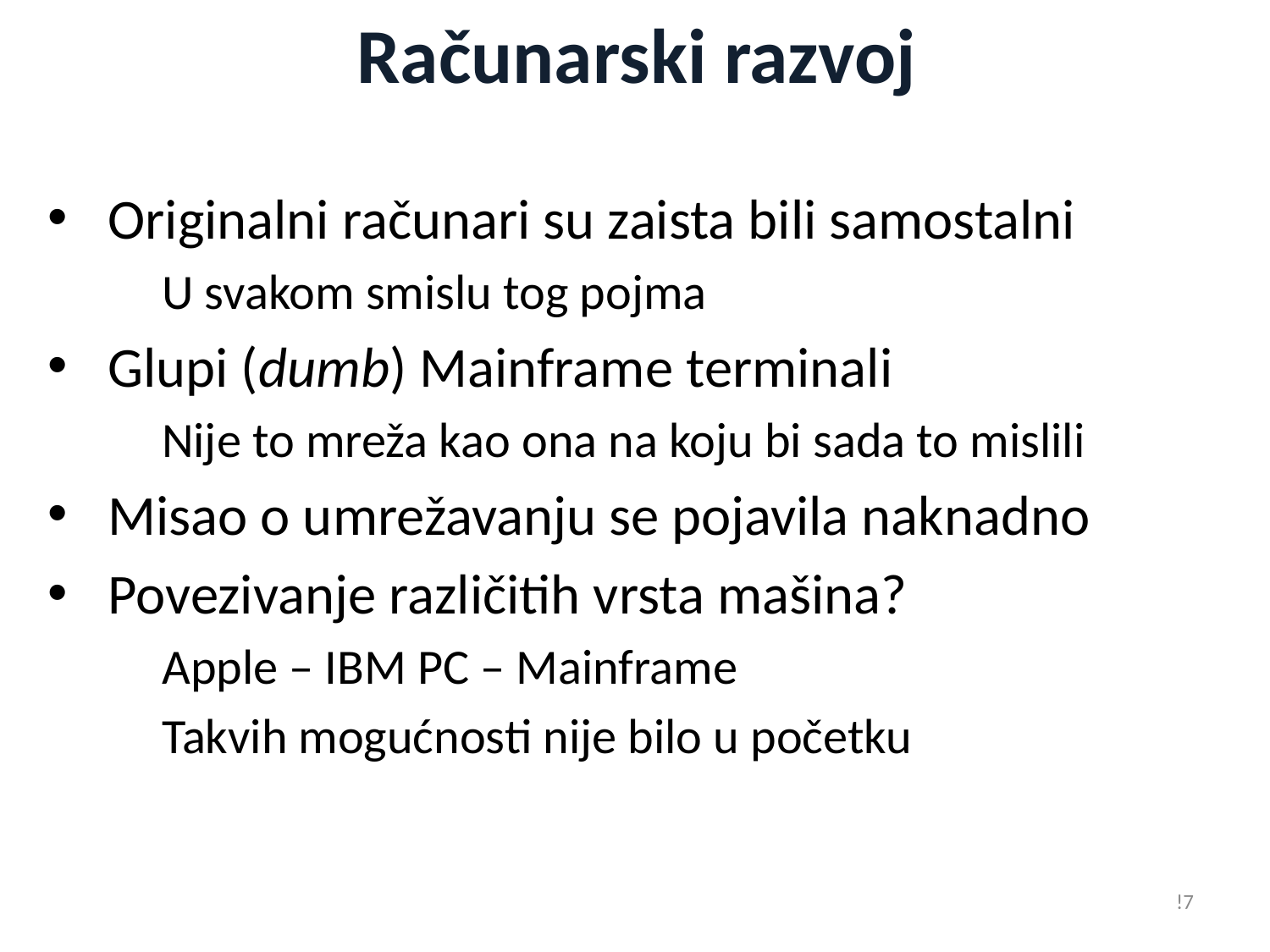

# Računarski razvoj
 Originalni računari su zaista bili samostalni
 U svakom smislu tog pojma
 Glupi (dumb) Mainframe terminali
 Nije to mreža kao ona na koju bi sada to mislili
 Misao o umrežavanju se pojavila naknadno
 Povezivanje različitih vrsta mašina?
 Apple – IBM PC – Mainframe
 Takvih mogućnosti nije bilo u početku
!7